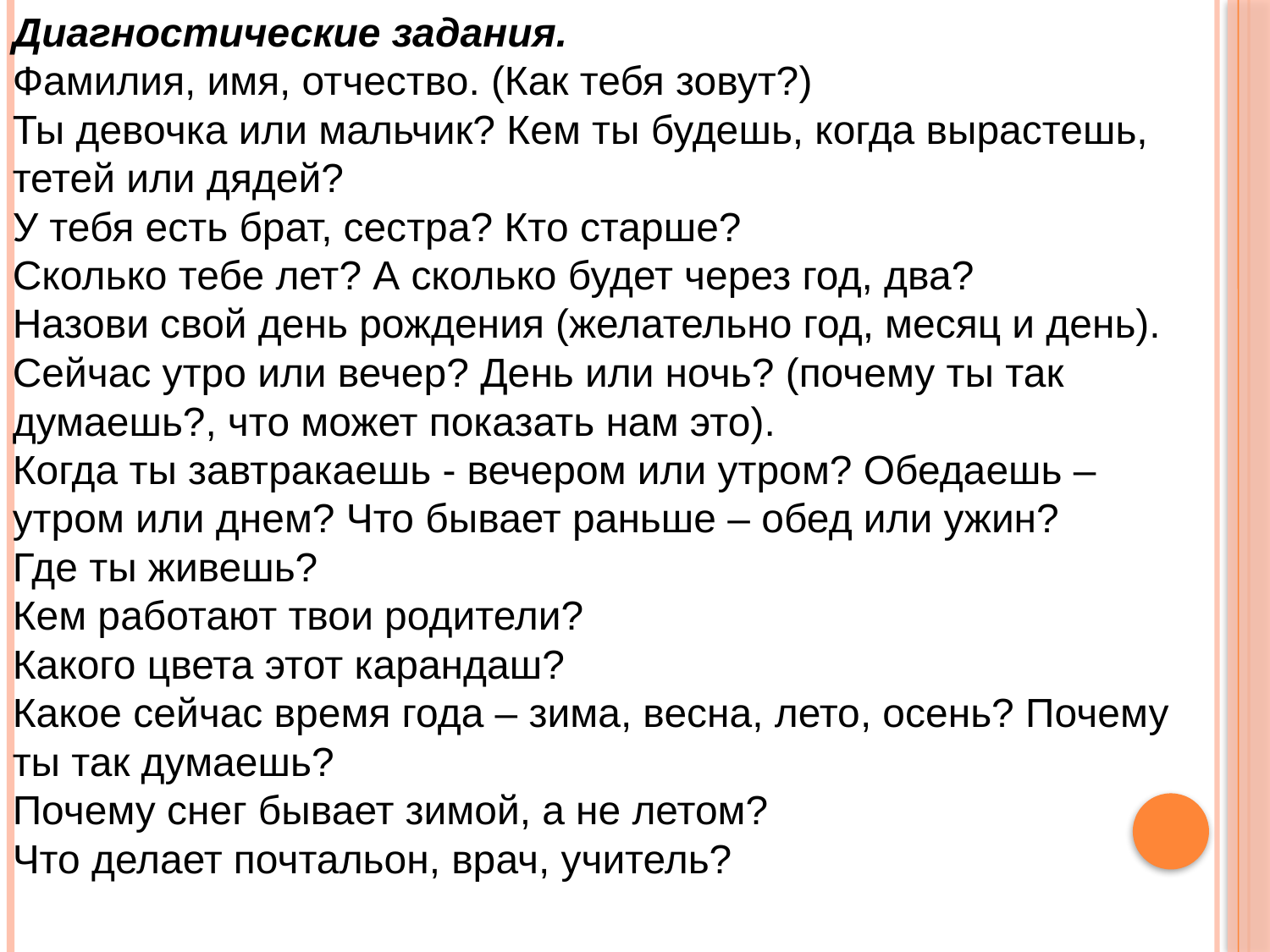

Диагностические задания.
Фамилия, имя, отчество. (Как тебя зовут?)
Ты девочка или мальчик? Кем ты будешь, когда вырастешь, тетей или дядей?
У тебя есть брат, сестра? Кто старше?
Сколько тебе лет? А сколько будет через год, два?
Назови свой день рождения (желательно год, месяц и день).
Сейчас утро или вечер? День или ночь? (почему ты так думаешь?, что может показать нам это).
Когда ты завтракаешь - вечером или утром? Обедаешь – утром или днем? Что бывает раньше – обед или ужин?
Где ты живешь?
Кем работают твои родители?
Какого цвета этот карандаш?
Какое сейчас время года – зима, весна, лето, осень? Почему ты так думаешь?
Почему снег бывает зимой, а не летом?
Что делает почтальон, врач, учитель?